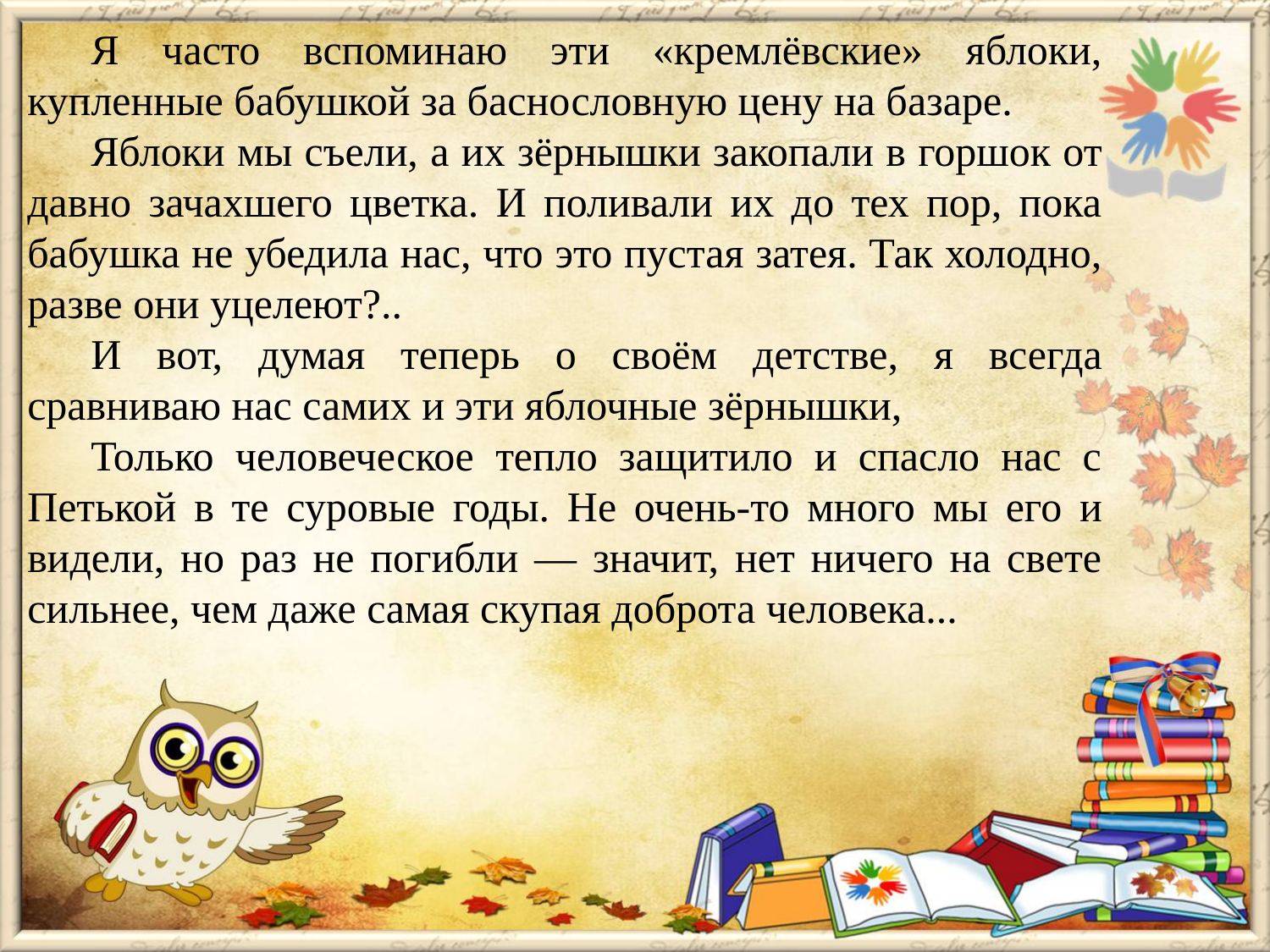

Я часто вспоминаю эти «кремлёвские» яблоки, купленные бабушкой за баснословную цену на базаре.
Яблоки мы съели, а их зёрнышки закопали в горшок от давно зачахшего цветка. И поливали их до тех пор, пока бабушка не убедила нас, что это пустая затея. Так холодно, разве они уцелеют?..
И вот, думая теперь о своём детстве, я всегда сравниваю нас самих и эти яблочные зёрнышки,
Только человеческое тепло защитило и спасло нас с Петькой в те суровые годы. Не очень-то много мы его и видели, но раз не погибли — значит, нет ничего на свете сильнее, чем даже самая скупая доброта человека...